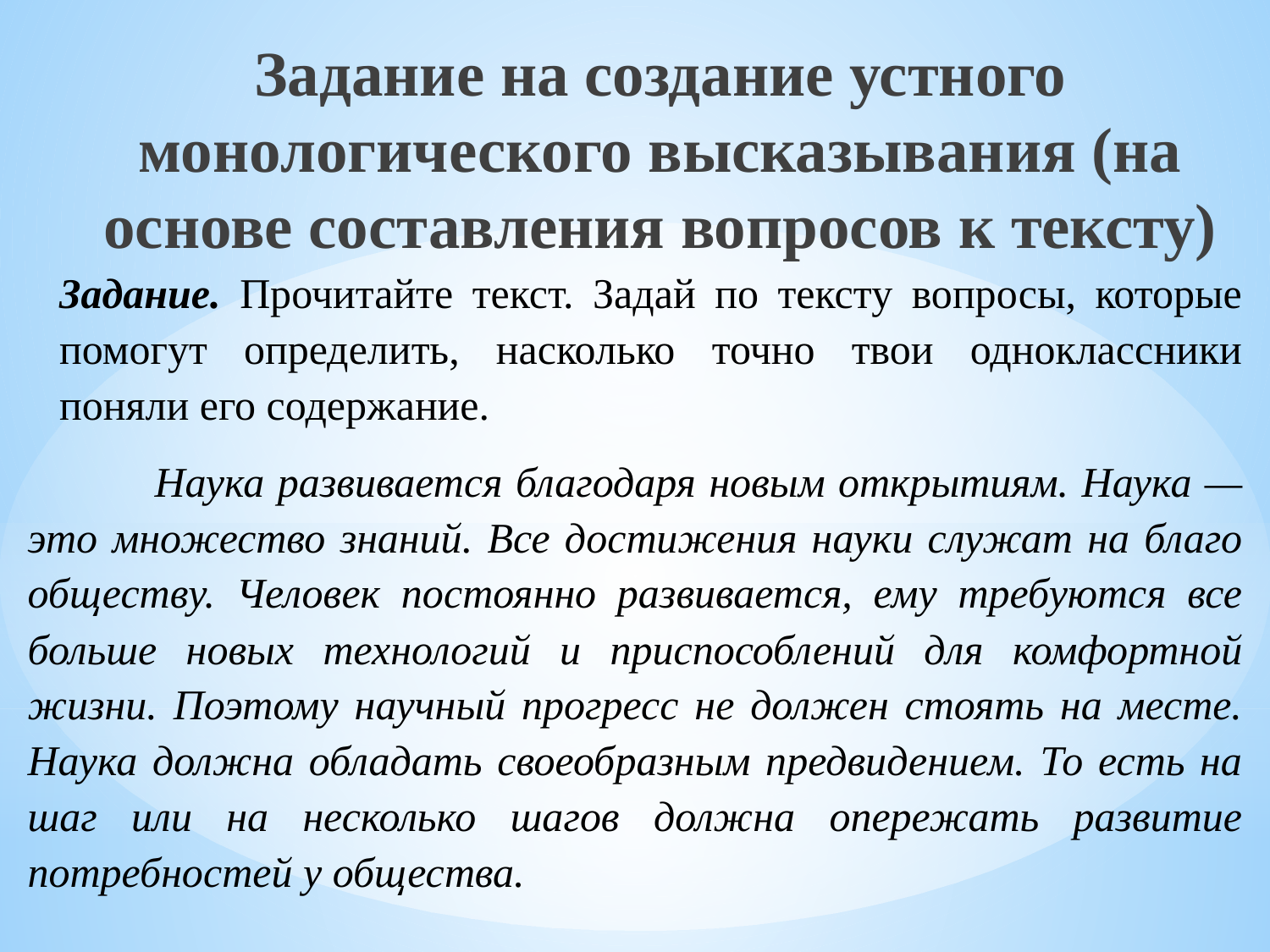

Задание на создание устного монологического высказывания (на основе составления вопросов к тексту)
Задание. Прочитайте текст. Задай по тексту вопросы, которые помогут определить, насколько точно твои одноклассники поняли его содержание.

	Наука развивается благодаря новым открытиям. Наука — это множество знаний. Все достижения науки служат на благо обществу. Человек постоянно развивается, ему требуются все больше новых технологий и приспособлений для комфортной жизни. Поэтому научный прогресс не должен стоять на месте. Наука должна обладать своеобразным предвидением. То есть на шаг или на несколько шагов должна опережать развитие потребностей у общества.

#